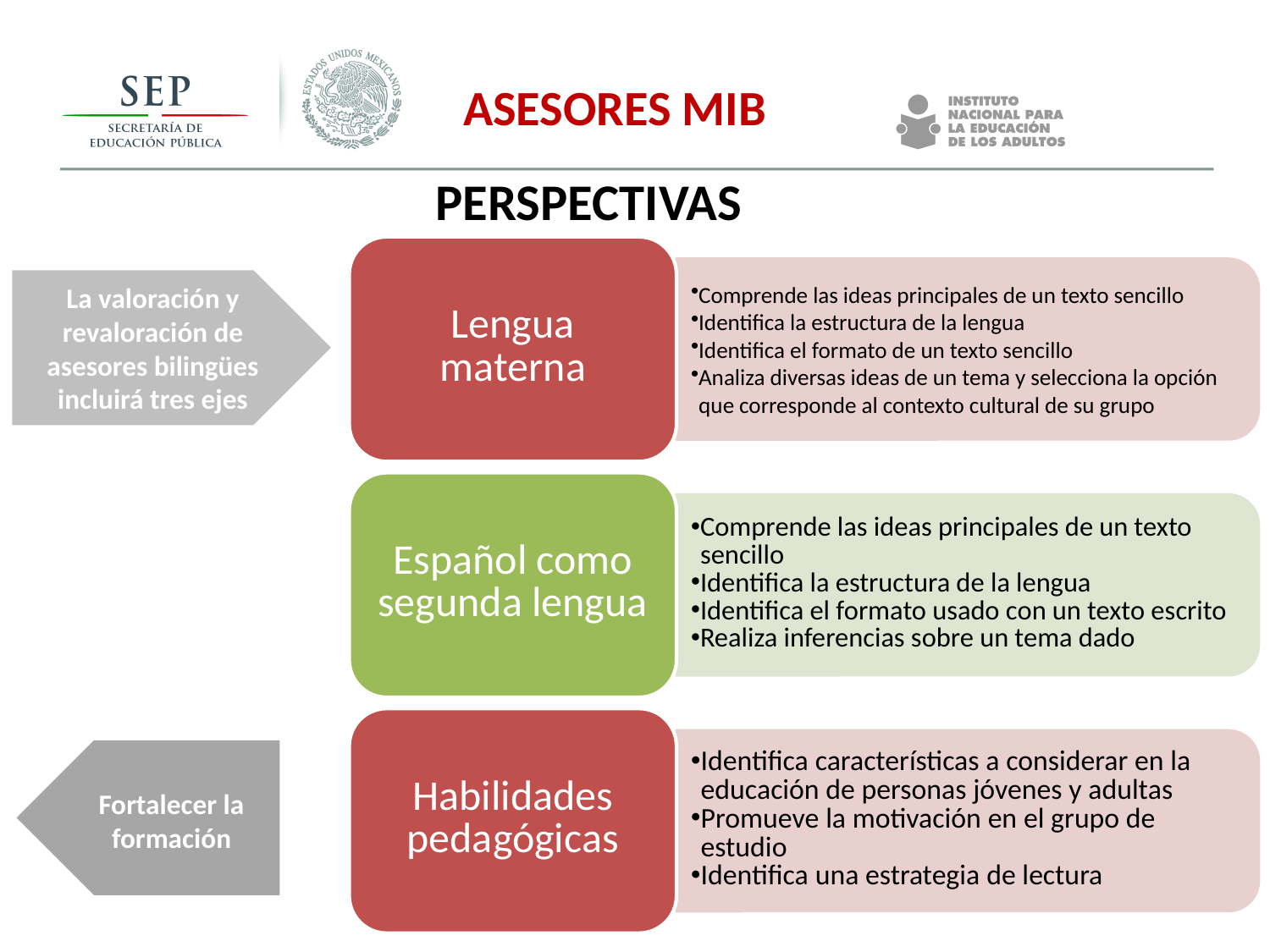

Asesores mib
# PERSPECTIVAS
Lengua materna
Comprende las ideas principales de un texto sencillo
Español como segunda lengua
Comprende las ideas principales de un texto sencillo
Habilidades pedagógicas
Identifica características a considerar en la educación de personas jóvenes y adultas
Identifica la estructura de la lengua
Identifica el formato de un texto sencillo
Analiza diversas ideas de un tema y selecciona la opción que corresponde al contexto cultural de su grupo
Identifica la estructura de la lengua
Identifica el formato usado con un texto escrito
Realiza inferencias sobre un tema dado
Promueve la motivación en el grupo de estudio
Identifica una estrategia de lectura

La valoración y revaloración de asesores bilingües incluirá tres ejes

Fortalecer la formación